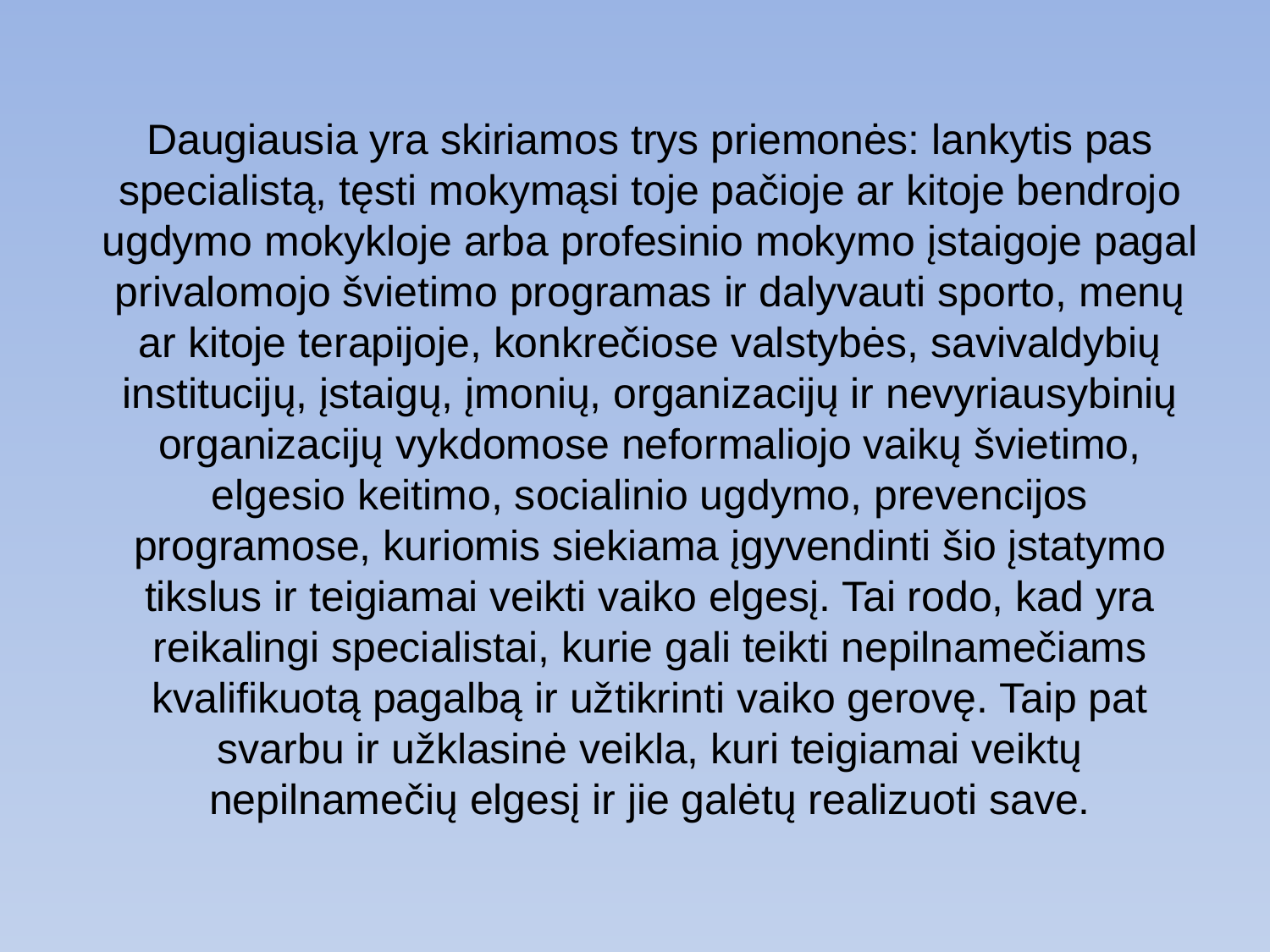

Daugiausia yra skiriamos trys priemonės: lankytis pas specialistą, tęsti mokymąsi toje pačioje ar kitoje bendrojo ugdymo mokykloje arba profesinio mokymo įstaigoje pagal privalomojo švietimo programas ir dalyvauti sporto, menų ar kitoje terapijoje, konkrečiose valstybės, savivaldybių institucijų, įstaigų, įmonių, organizacijų ir nevyriausybinių organizacijų vykdomose neformaliojo vaikų švietimo, elgesio keitimo, socialinio ugdymo, prevencijos programose, kuriomis siekiama įgyvendinti šio įstatymo tikslus ir teigiamai veikti vaiko elgesį. Tai rodo, kad yra reikalingi specialistai, kurie gali teikti nepilnamečiams kvalifikuotą pagalbą ir užtikrinti vaiko gerovę. Taip pat svarbu ir užklasinė veikla, kuri teigiamai veiktų nepilnamečių elgesį ir jie galėtų realizuoti save.